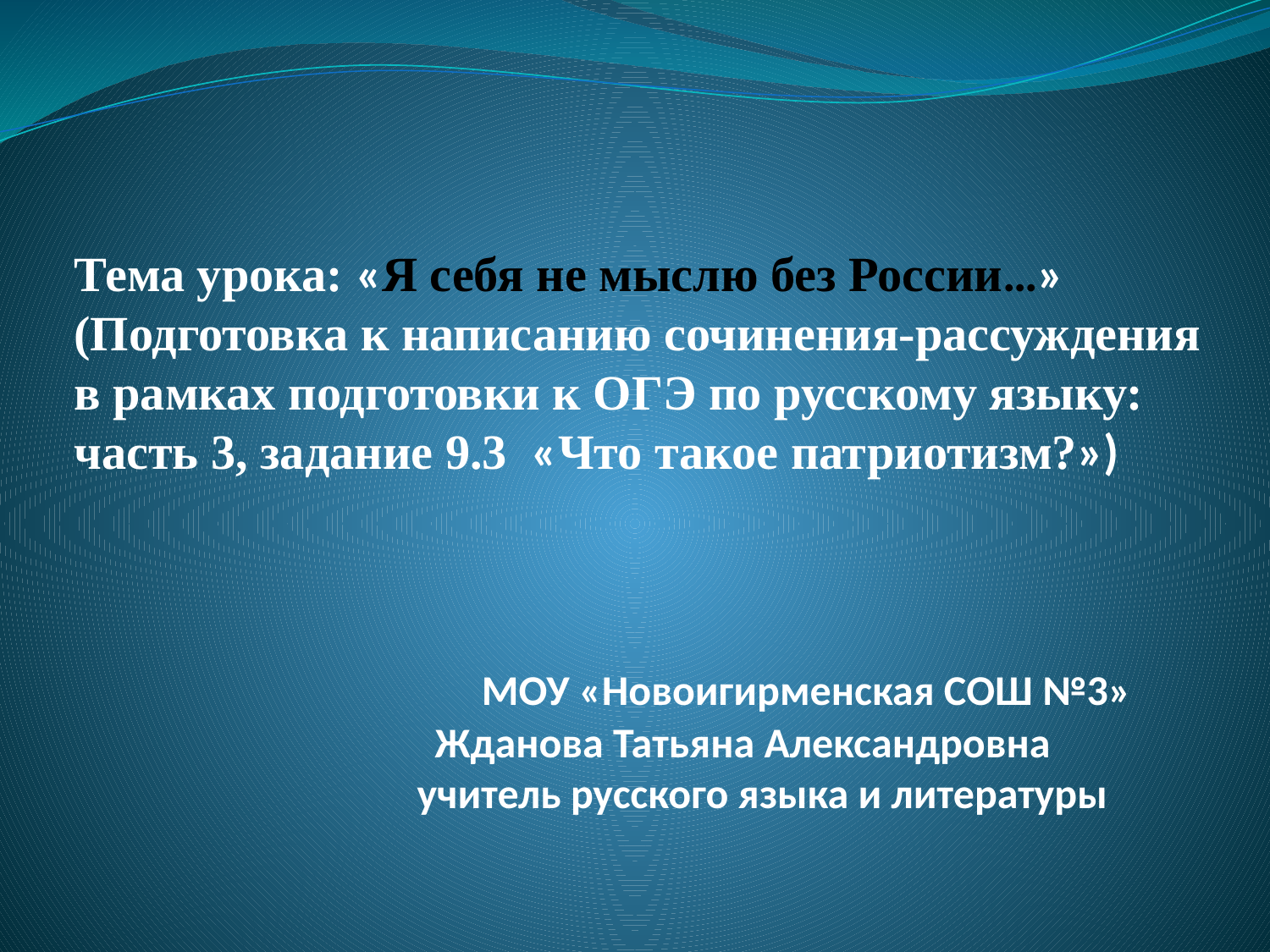

#
Тема урока: «Я себя не мыслю без России…»
(Подготовка к написанию сочинения-рассуждения в рамках подготовки к ОГЭ по русскому языку: часть 3, задание 9.3  «Что такое патриотизм?»)

                              МОУ «Новоигирменская СОШ №3»
                      Жданова Татьяна Александровна
                          учитель русского языка и литературы